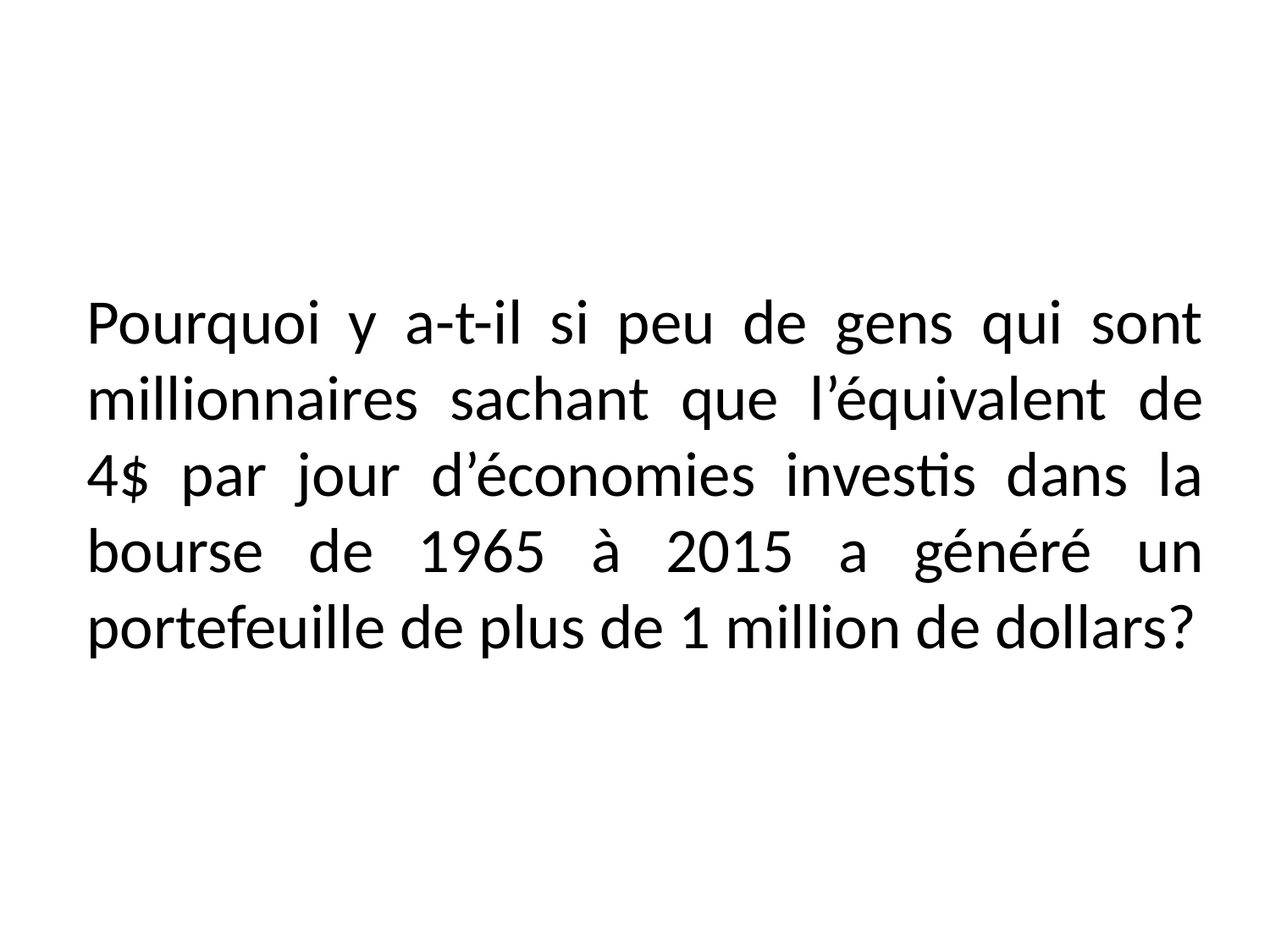

# Pourquoi y a-t-il si peu de gens qui sont millionnaires sachant que l’équivalent de 4$ par jour d’économies investis dans la bourse de 1965 à 2015 a généré un portefeuille de plus de 1 million de dollars?